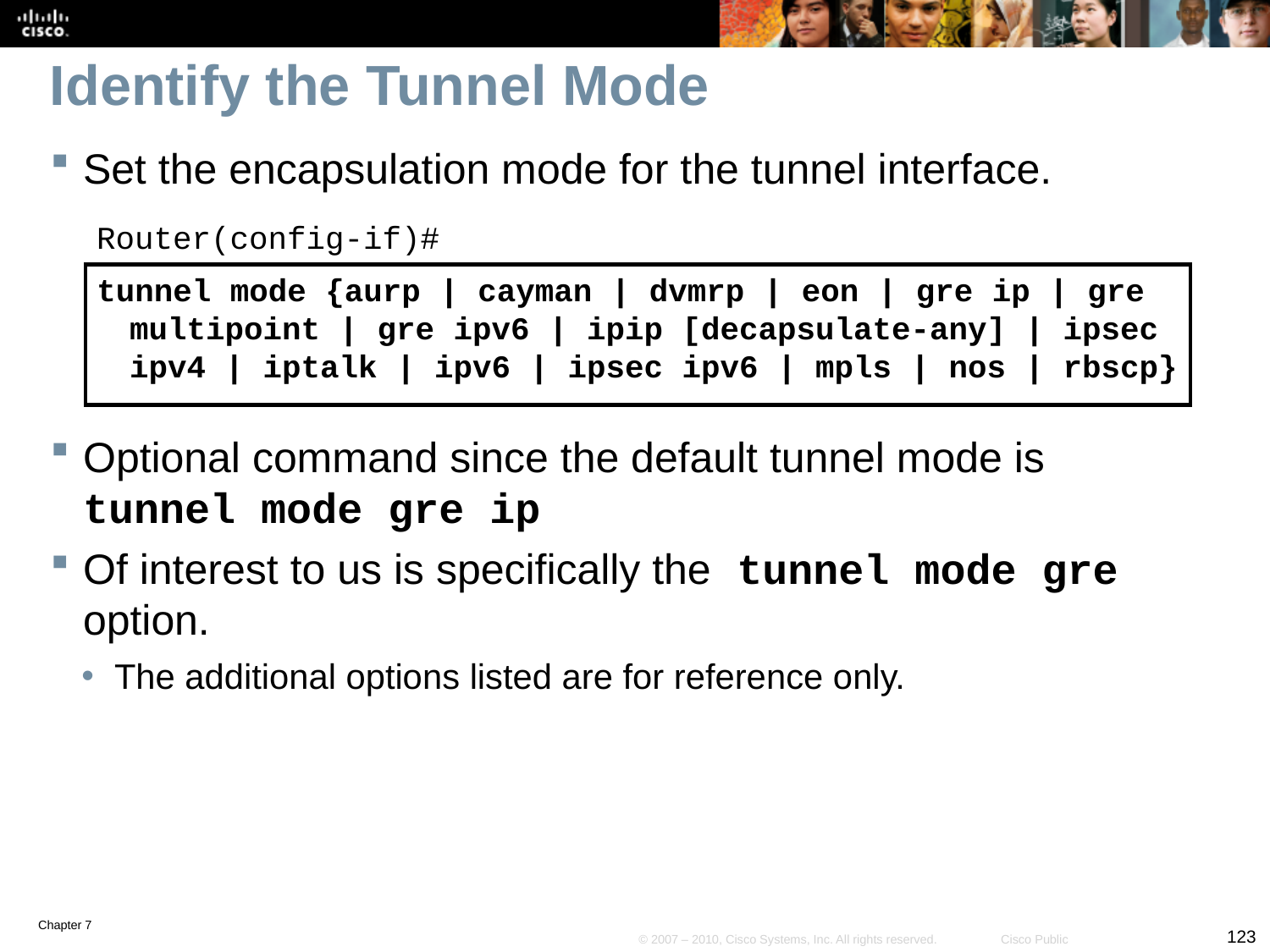

# Identify the Tunnel Mode
Set the encapsulation mode for the tunnel interface.
Router(config-if)#
tunnel mode {aurp | cayman | dvmrp | eon | gre ip | gre multipoint | gre ipv6 | ipip [decapsulate-any] | ipsec ipv4 | iptalk | ipv6 | ipsec ipv6 | mpls | nos | rbscp}
Optional command since the default tunnel mode is tunnel mode gre ip
Of interest to us is specifically the tunnel mode gre  option.
The additional options listed are for reference only.